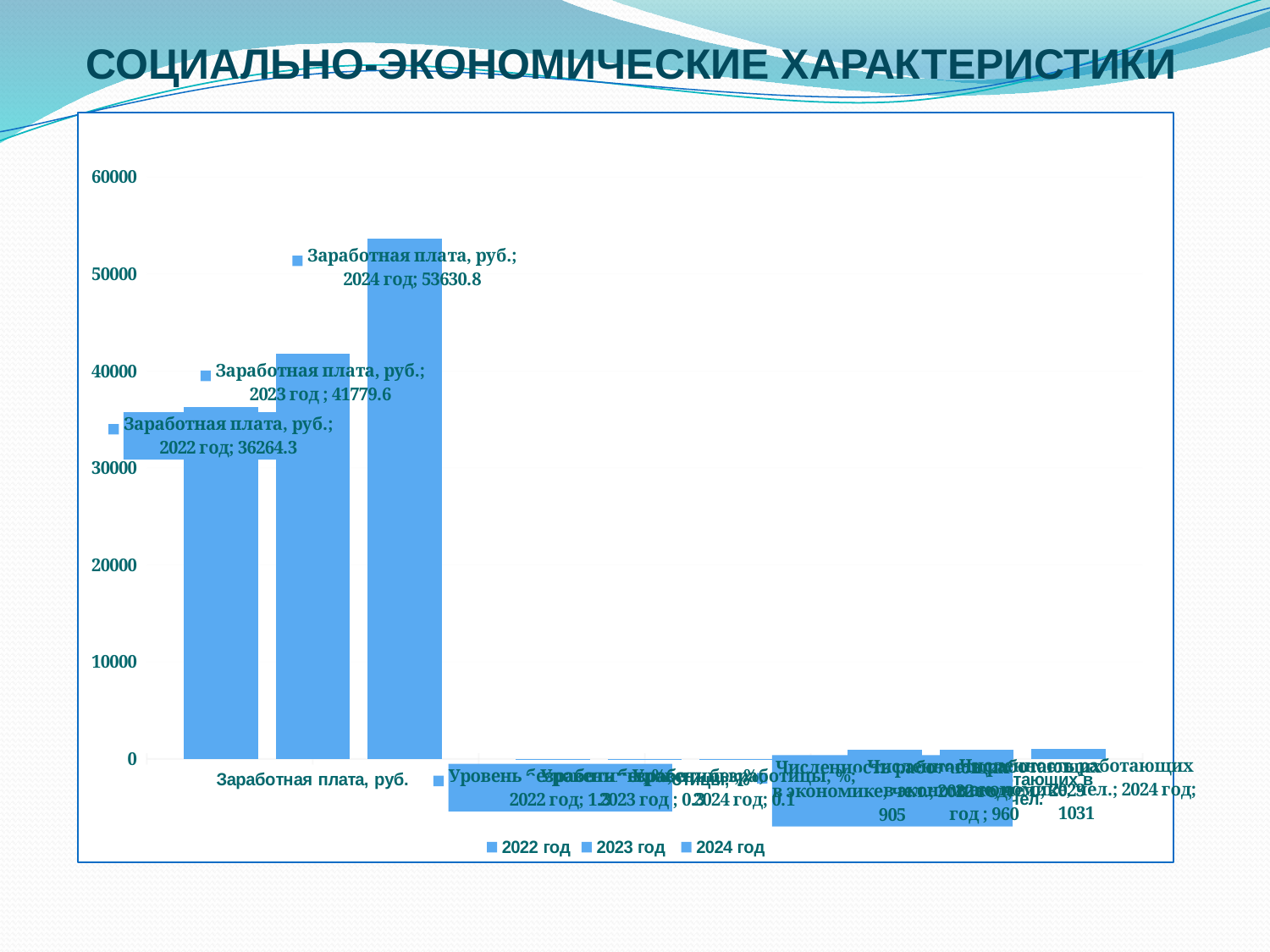

СОЦИАЛЬНО-ЭКОНОМИЧЕСКИЕ ХАРАКТЕРИСТИКИ

### Chart

| Category | 2022 год | 2023 год  | 2024 год |
|---|---|---|---|
| Заработная плата, руб. | 36264.3 | 41779.6 | 53630.8 |
| Уровень безработицы, % | 1.3 | 0.3 | 0.1 |
| Численность работающих в экономике, чел. | 905.0 | 960.0 | 1031.0 |